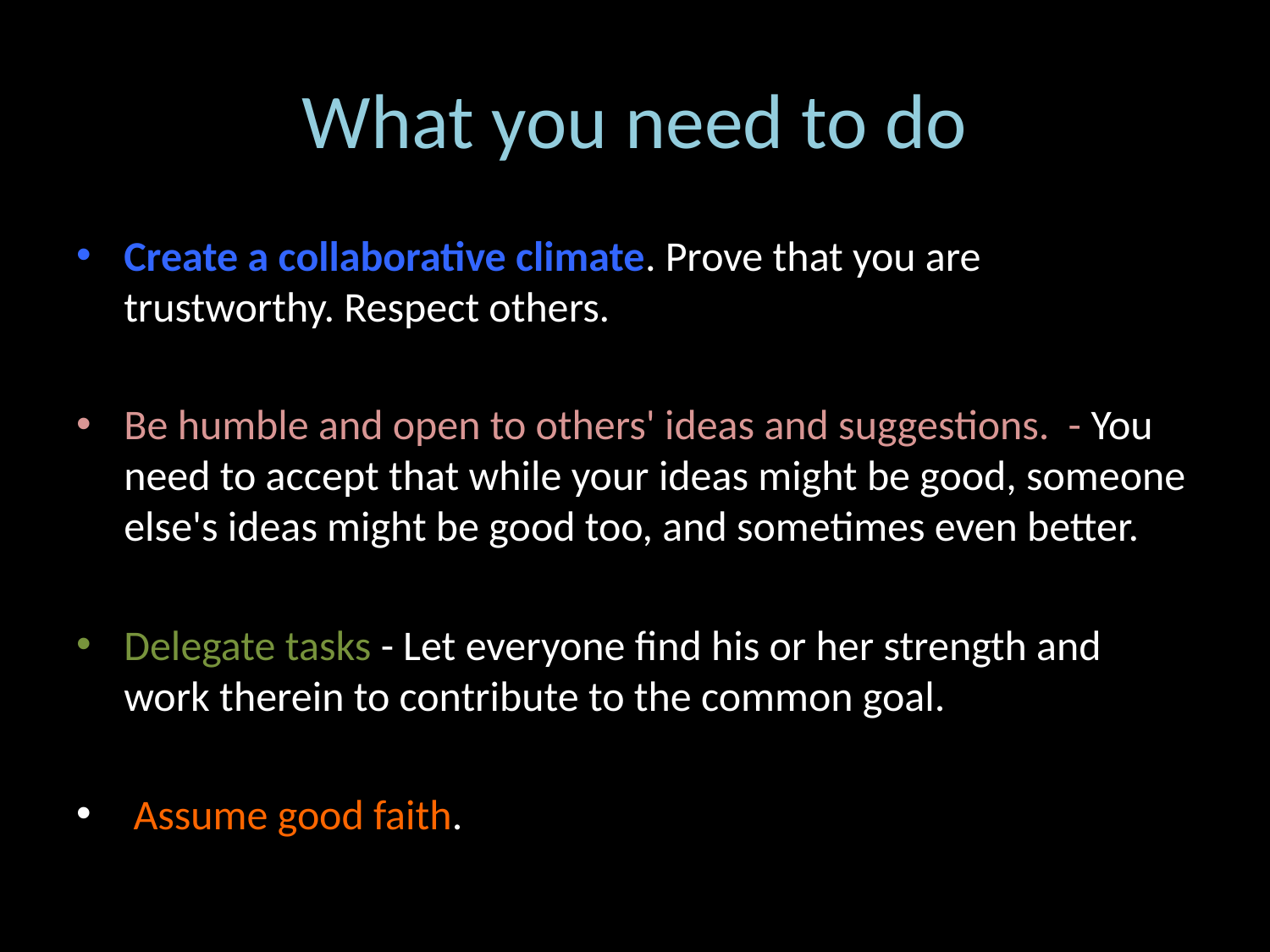

# What you need to do
Create a collaborative climate. Prove that you are trustworthy. Respect others.

Be humble and open to others' ideas and suggestions.  - You need to accept that while your ideas might be good, someone else's ideas might be good too, and sometimes even better.

Delegate tasks - Let everyone find his or her strength and work therein to contribute to the common goal.

 Assume good faith.